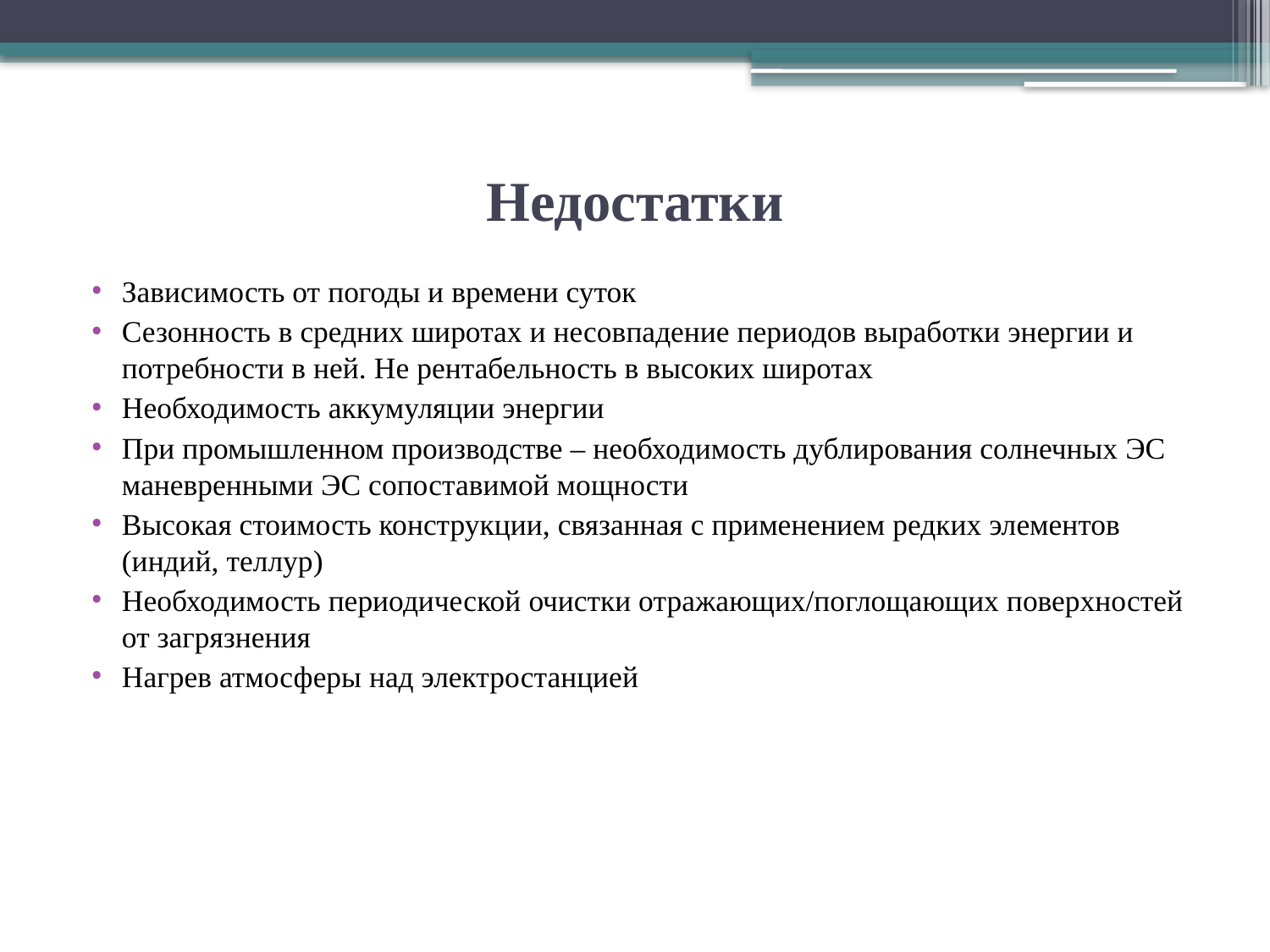

# Недостатки
Зависимость от погоды и времени суток
Сезонность в средних широтах и несовпадение периодов выработки энергии и потребности в ней. Не рентабельность в высоких широтах
Необходимость аккумуляции энергии
При промышленном производстве – необходимость дублирования солнечных ЭС маневренными ЭС сопоставимой мощности
Высокая стоимость конструкции, связанная с применением редких элементов (индий, теллур)
Необходимость периодической очистки отражающих/поглощающих поверхностей от загрязнения
Нагрев атмосферы над электростанцией